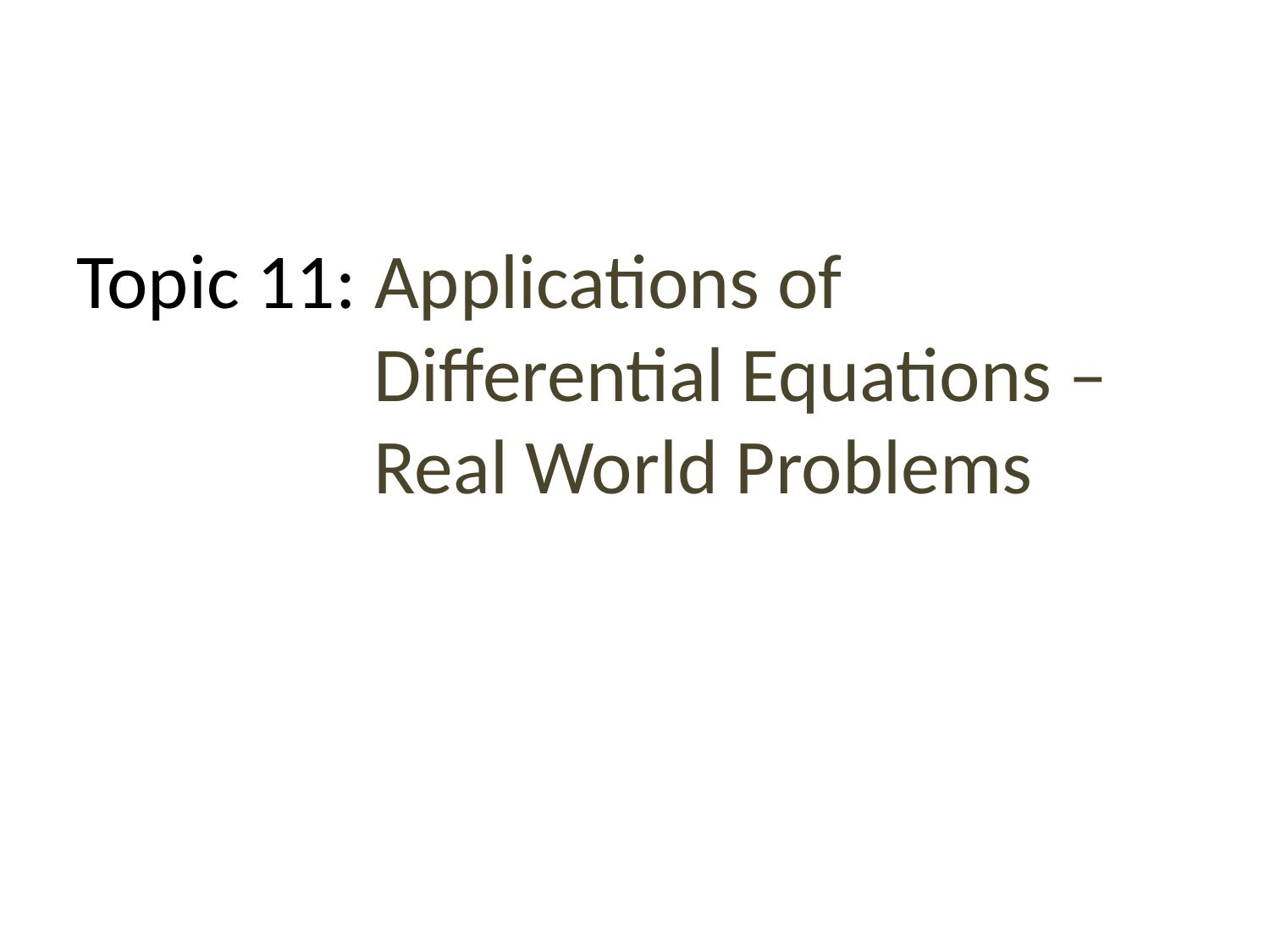

# Topic 11: Applications of Differential Equations – Real World Problems